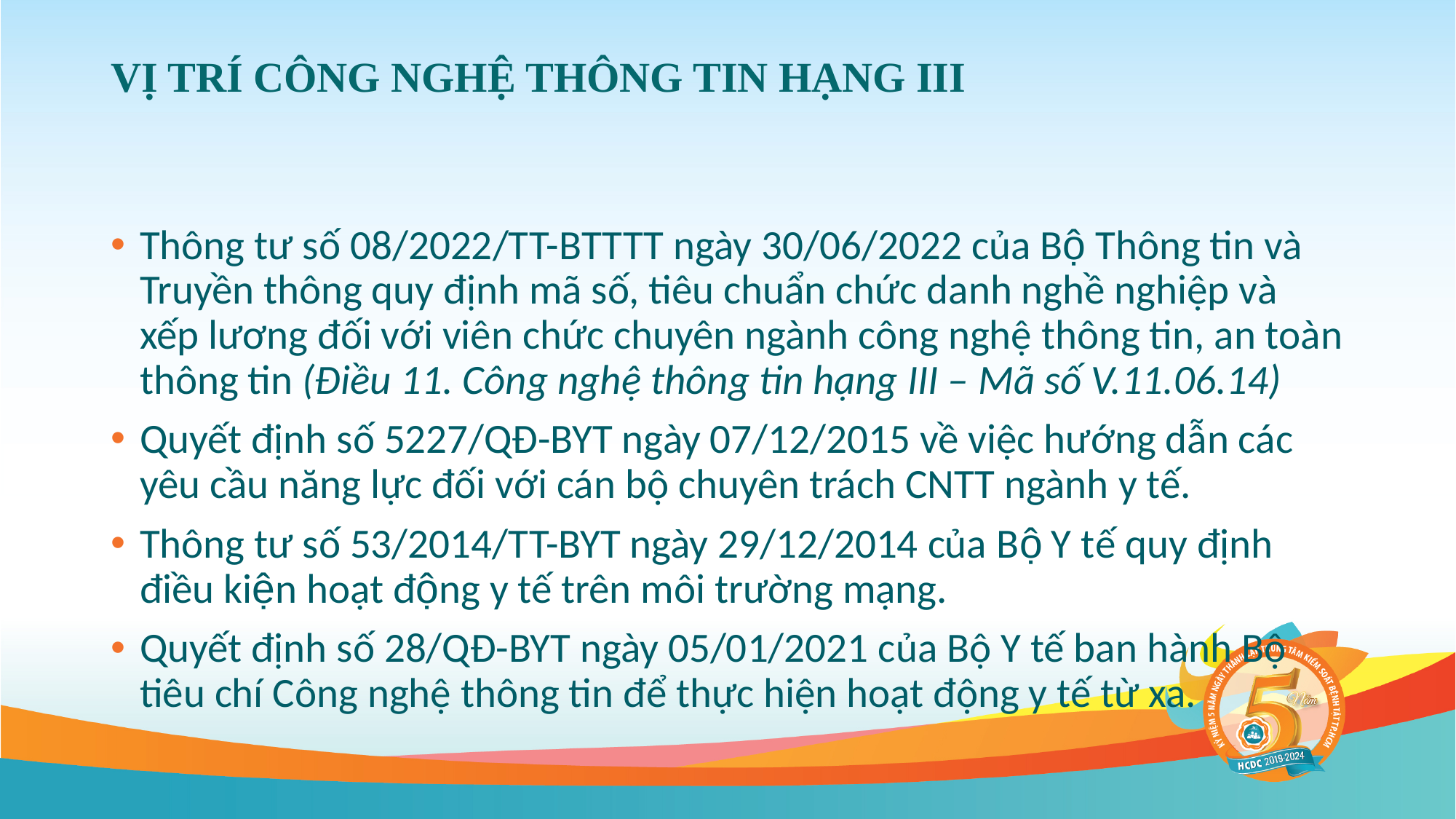

# VỊ TRÍ CÔNG NGHỆ THÔNG TIN HẠNG III
Thông tư số 08/2022/TT-BTTTT ngày 30/06/2022 của Bộ Thông tin và Truyền thông quy định mã số, tiêu chuẩn chức danh nghề nghiệp và xếp lương đối với viên chức chuyên ngành công nghệ thông tin, an toàn thông tin (Điều 11. Công nghệ thông tin hạng III – Mã số V.11.06.14)
Quyết định số 5227/QĐ-BYT ngày 07/12/2015 về việc hướng dẫn các yêu cầu năng lực đối với cán bộ chuyên trách CNTT ngành y tế.
Thông tư số 53/2014/TT-BYT ngày 29/12/2014 của Bộ Y tế quy định điều kiện hoạt động y tế trên môi trường mạng.
Quyết định số 28/QĐ-BYT ngày 05/01/2021 của Bộ Y tế ban hành Bộ tiêu chí Công nghệ thông tin để thực hiện hoạt động y tế từ xa.